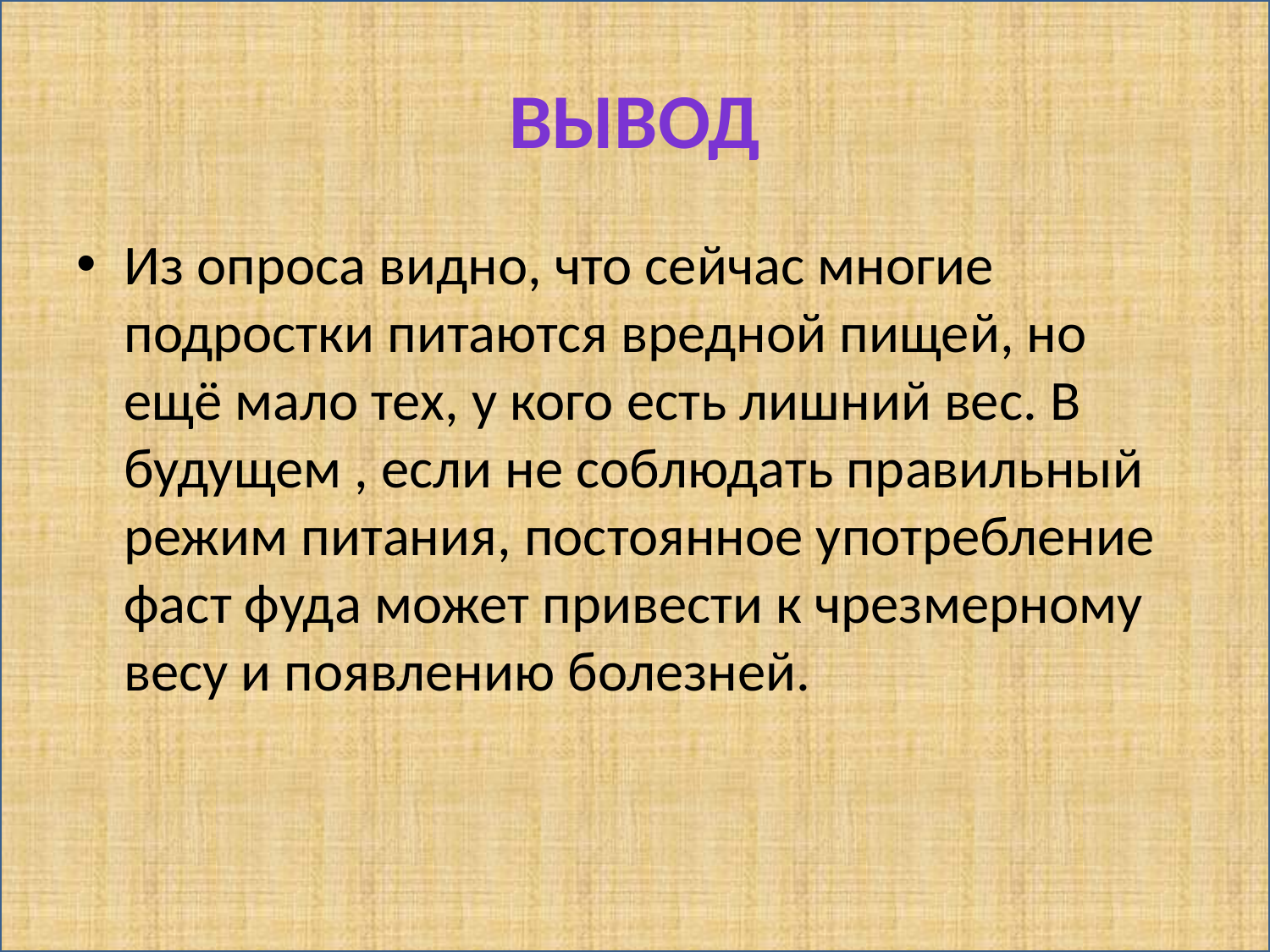

# вывод
Из опроса видно, что сейчас многие подростки питаются вредной пищей, но ещё мало тех, у кого есть лишний вес. В будущем , если не соблюдать правильный режим питания, постоянное употребление фаст фуда может привести к чрезмерному весу и появлению болезней.